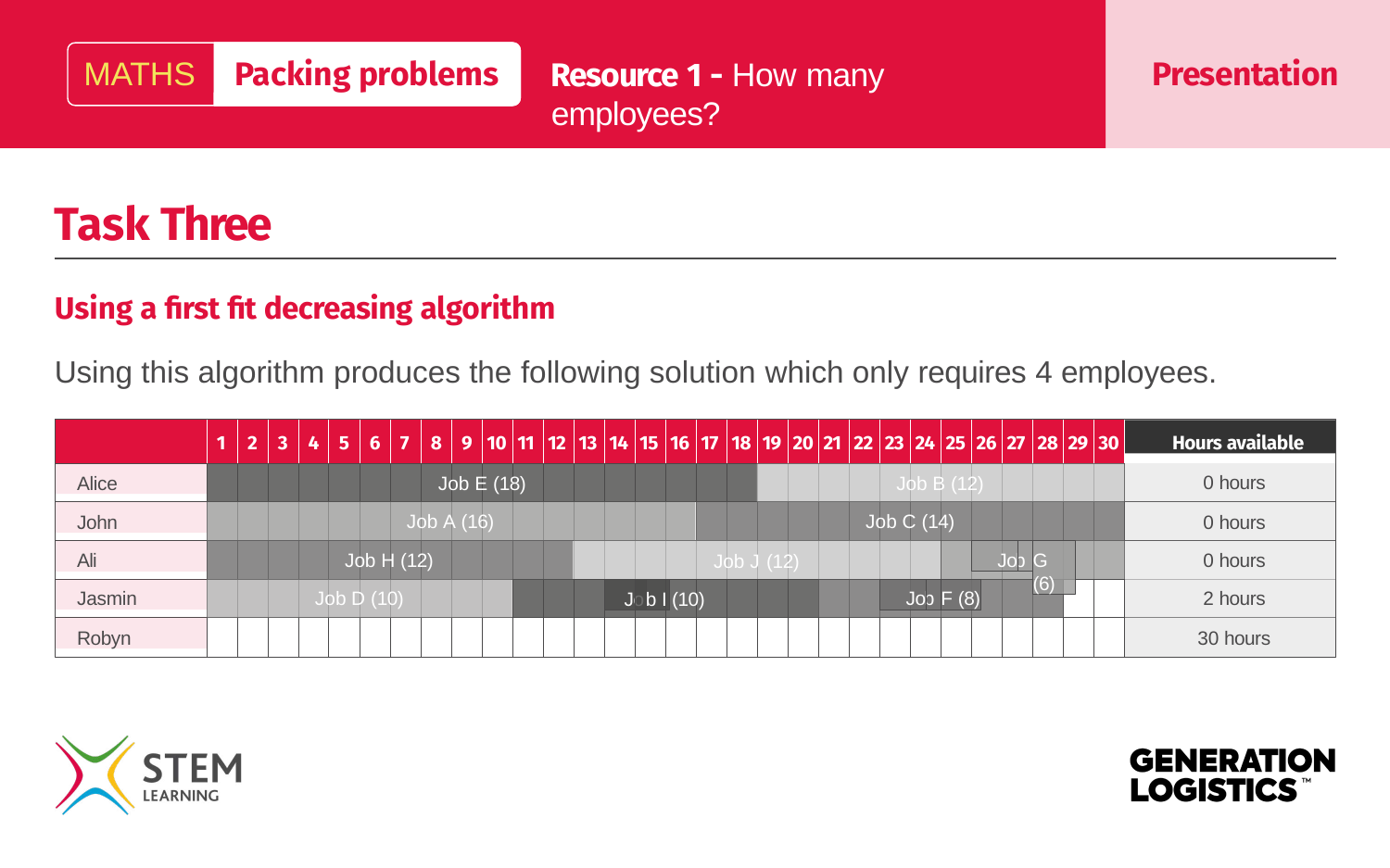

MATHS
Packing problems
Presentation
# Resource 1 - How many employees?
Task Three

Using a first fit decreasing algorithm
Using this algorithm produces the following solution which only requires 4 employees.

Hours available
1
2
3
4
5
6
7
8
9
10
11
12
13
14
15
16
17
18
19
20
21
22
23
24
25
26
27
28
29
30
0 hours
Alice
Job B (12)
Job E (18)
John
0 hours
Job C (14)
Job A (16)
Jo
b
G (6)

Ali
0 hours
Job H (12)
Job J (12)
Jo
b I
Jo
b
F (8)

Jasmin
2 hours

Job D (10)
(10)
Robyn
30 hours